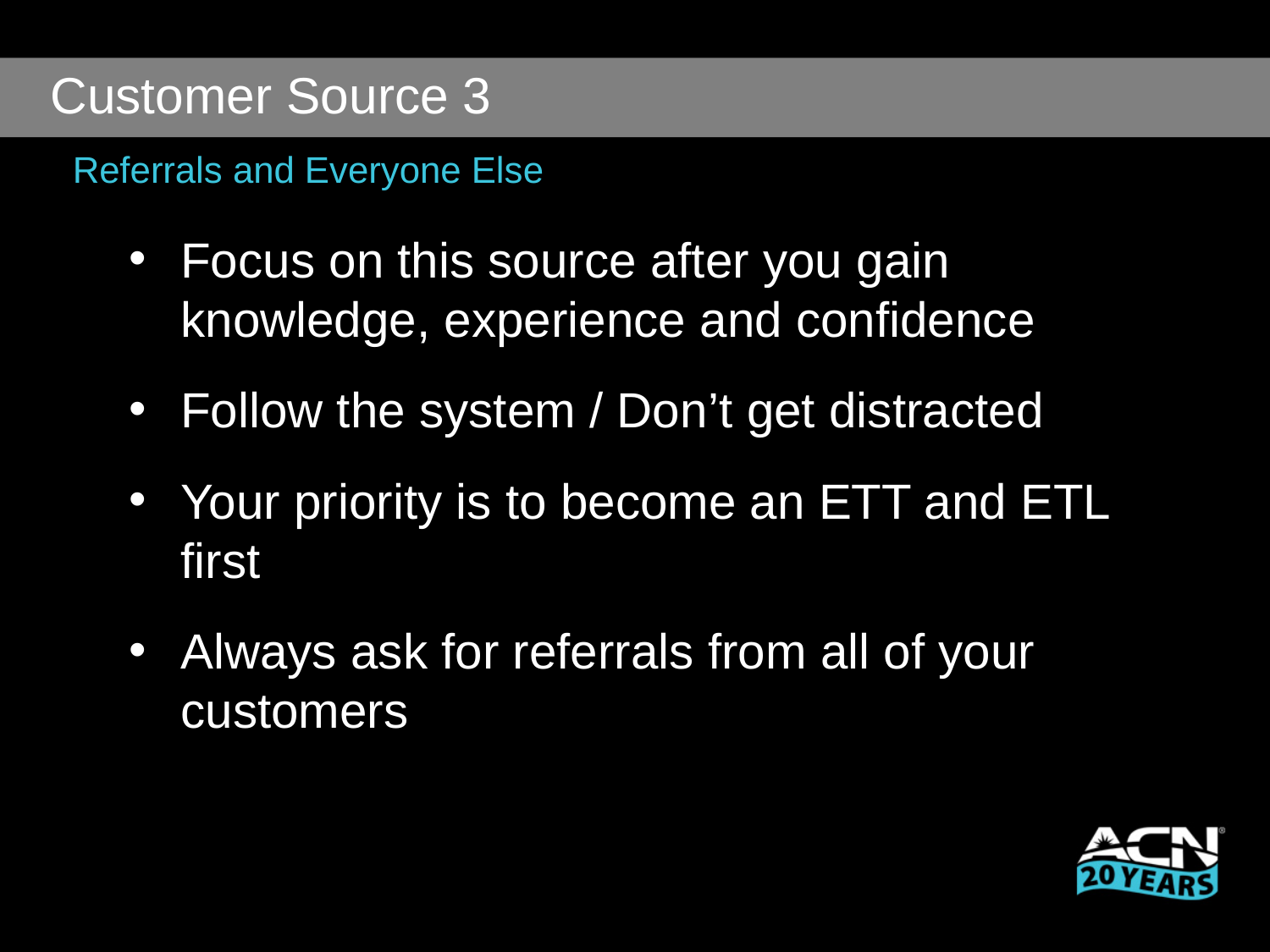

Customer Source 3

Referrals and Everyone Else

Focus on this source after you gain knowledge, experience and confidence
Follow the system / Don’t get distracted
Your priority is to become an ETT and ETL first
Always ask for referrals from all of your customers